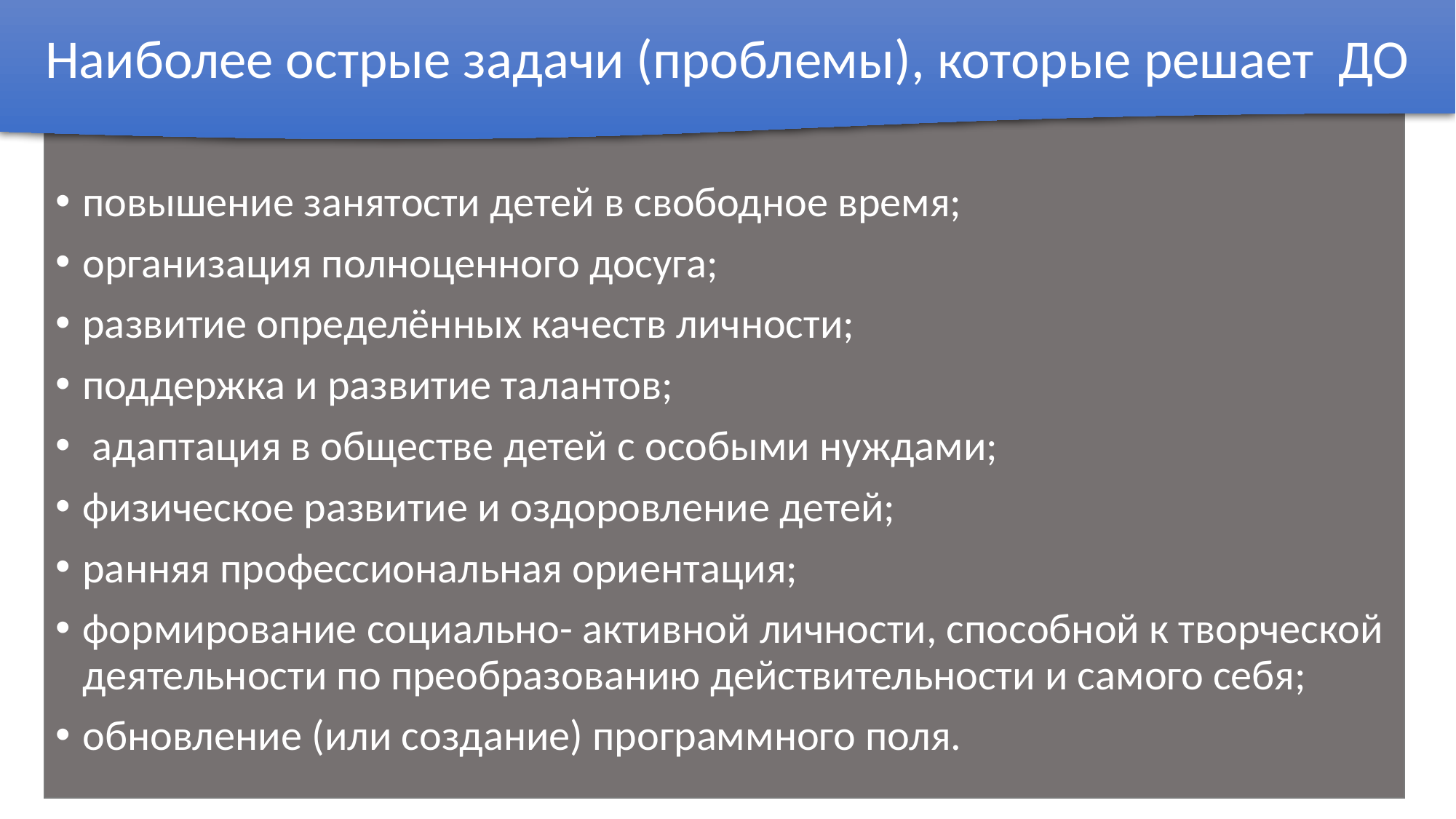

Наиболее острые задачи (проблемы), которые решает  ДО

повышение занятости детей в свободное время;
организация полноценного досуга;
развитие определённых качеств личности;
поддержка и развитие талантов;
 адаптация в обществе детей с особыми нуждами;
физическое развитие и оздоровление детей;
ранняя профессиональная ориентация;
формирование социально- активной личности, способной к творческой деятельности по преобразованию действительности и самого себя;
обновление (или создание) программного поля.